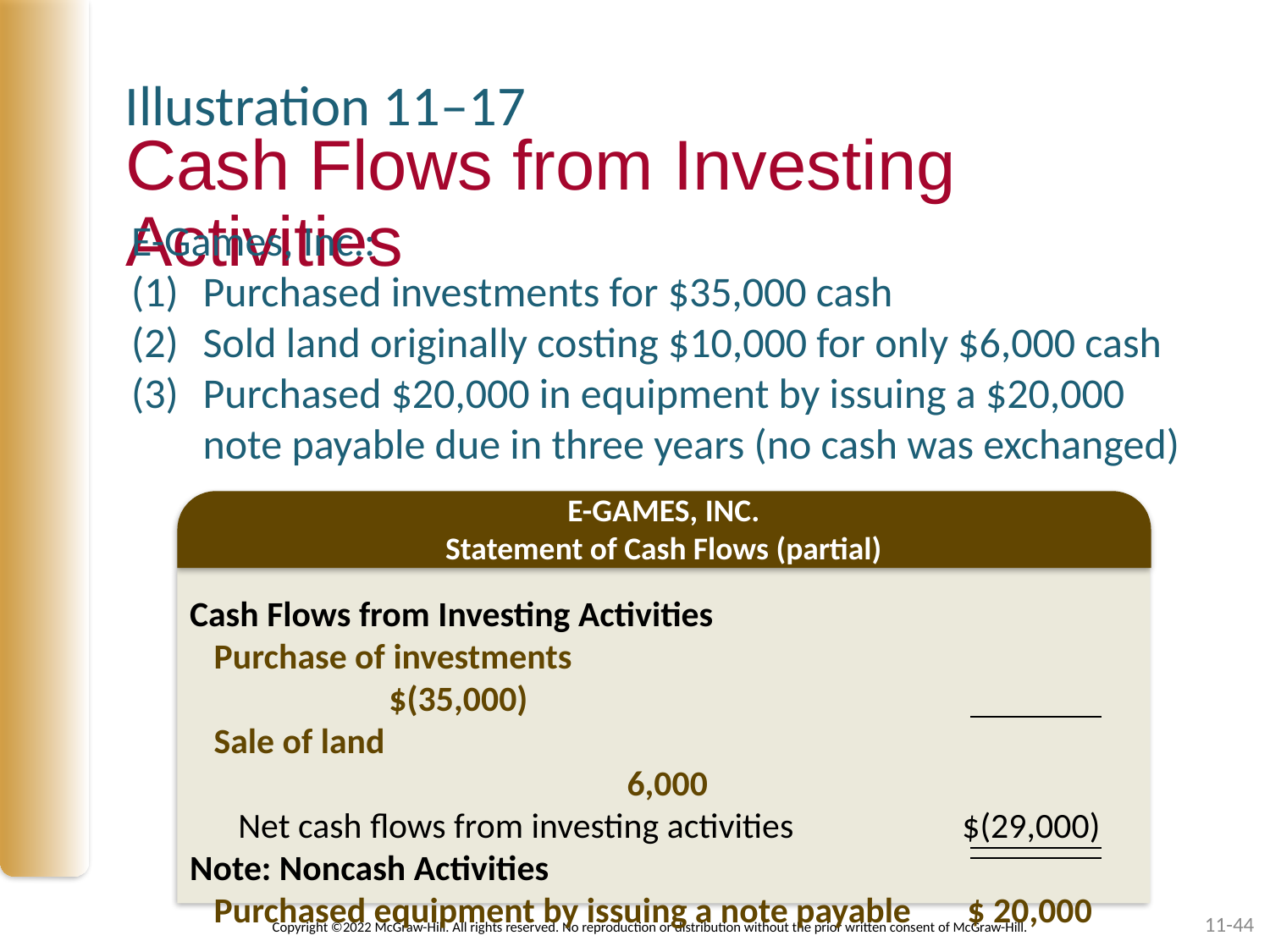

Illustration 11–17
# Cash Flows from Investing Activities
E-Games, Inc.:
Purchased investments for $35,000 cash
Sold land originally costing $10,000 for only $6,000 cash
Purchased $20,000 in equipment by issuing a $20,000 note payable due in three years (no cash was exchanged)
E-GAMES, INC.
Statement of Cash Flows (partial)

Cash Flows from Investing Activities
   Purchase of investments					         $(35,000)
   Sale of land								     	       6,000
      Net cash flows from investing activities                     $(29,000)
Note: Noncash Activities
   Purchased equipment by issuing a note payable       $ 20,000
11-44
Copyright ©2022 McGraw-Hill. All rights reserved. No reproduction or distribution without the prior written consent of McGraw-Hill.